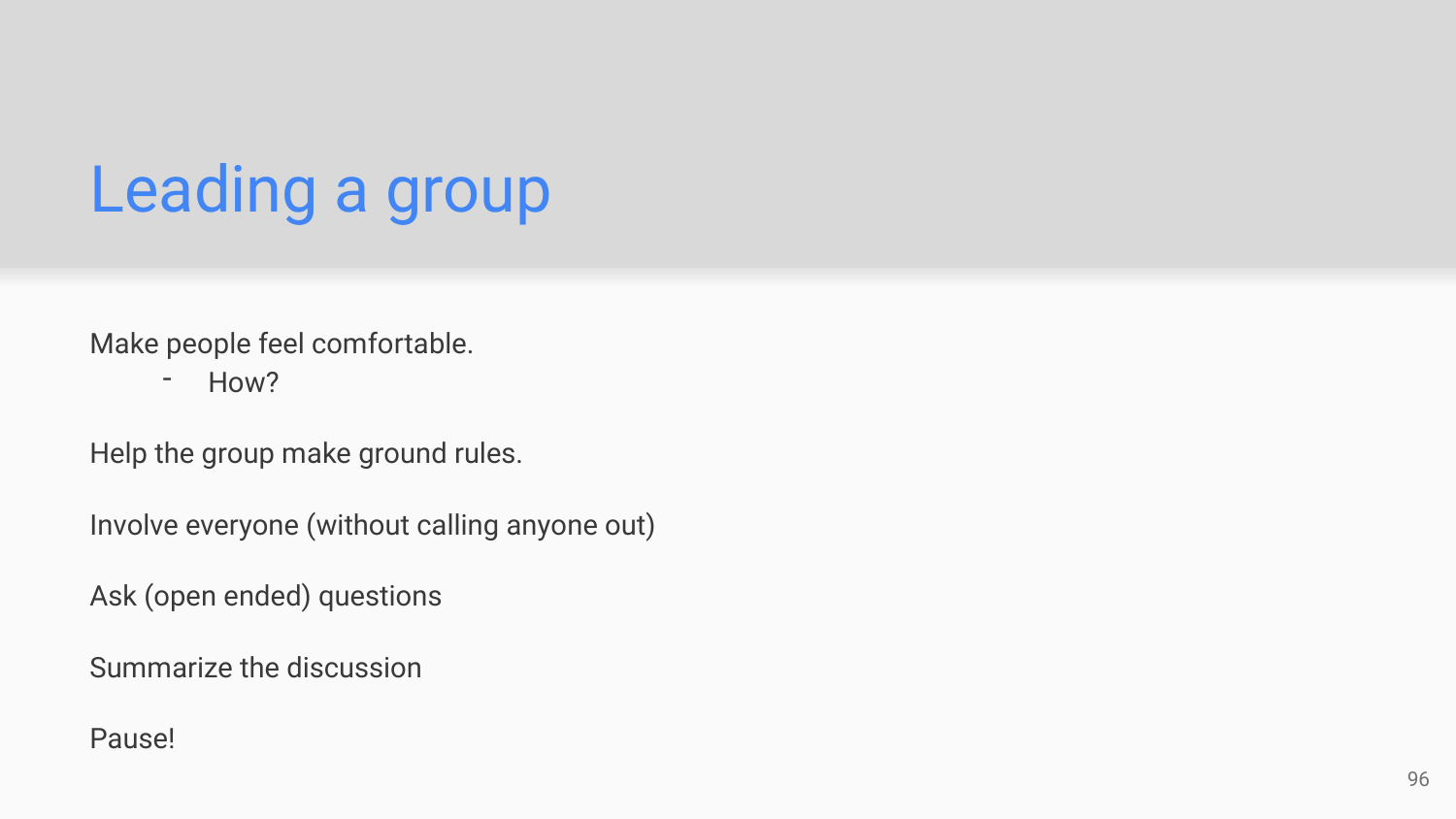

# Leading a group
Make people feel comfortable.
How?
Help the group make ground rules.
Involve everyone (without calling anyone out)
Ask (open ended) questions
Summarize the discussion
Pause!
96